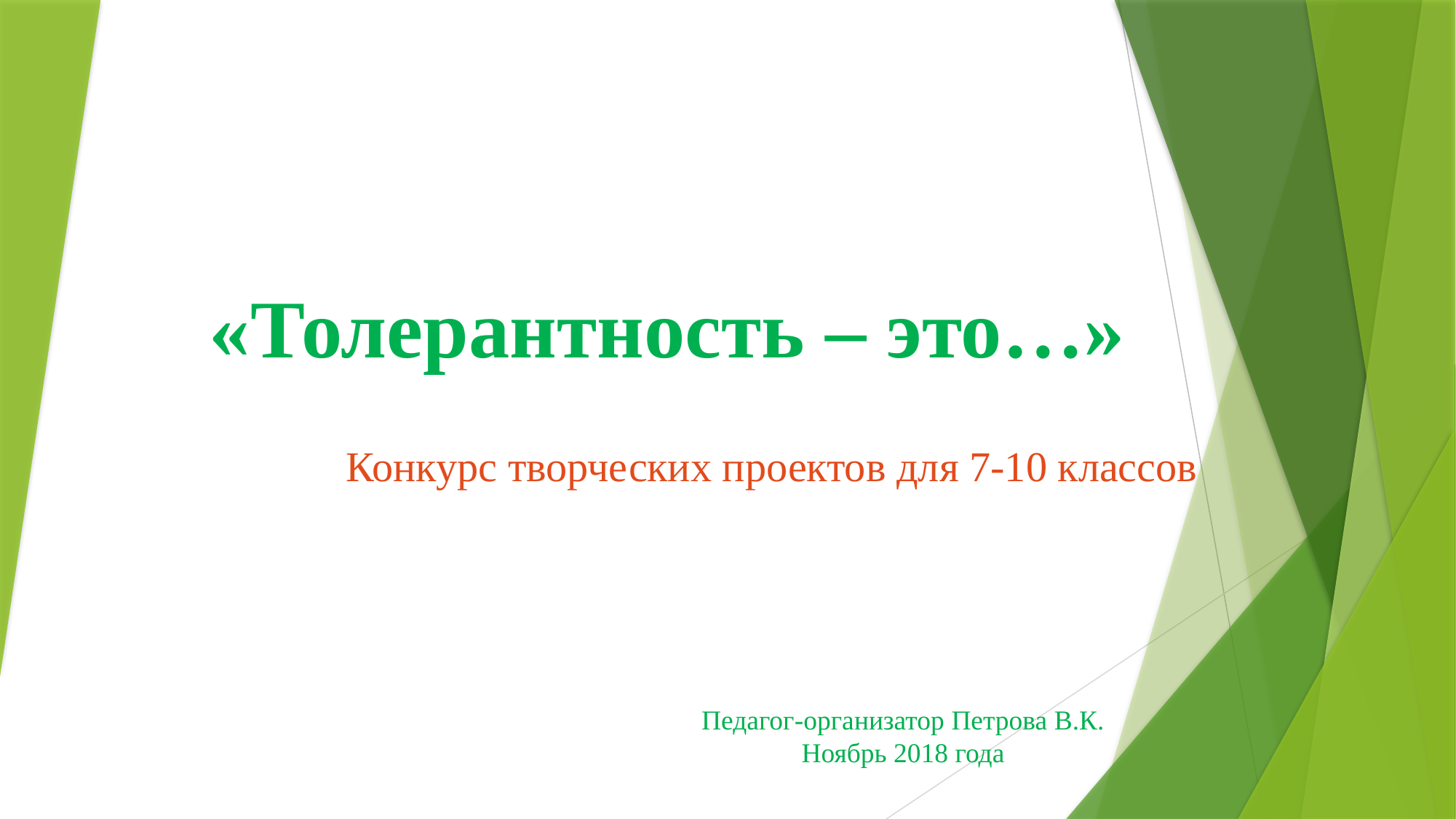

# «Толерантность – это…»
Конкурс творческих проектов для 7-10 классов
Педагог-организатор Петрова В.К.
Ноябрь 2018 года